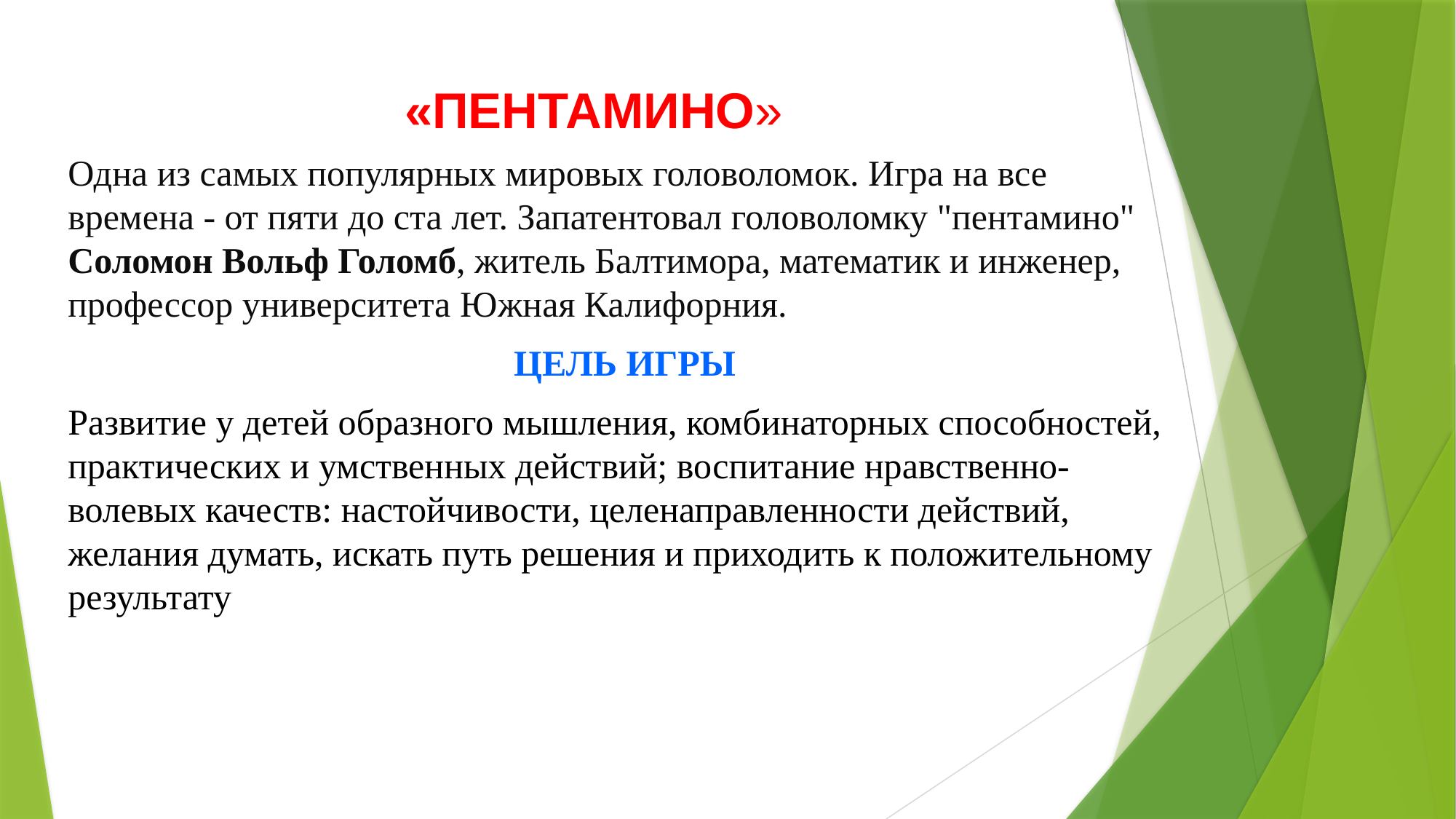

# «ПЕНТАМИНО»
Одна из самых популярных мировых головоломок. Игра на все времена - от пяти до ста лет. Запатентовал головоломку "пентамино" Соломон Вольф Голомб, житель Балтимора, математик и инженер, профессор университета Южная Калифорния.
ЦЕЛЬ ИГРЫ
Развитие у детей образного мышления, комбинаторных способностей, практических и умственных действий; воспитание нравственно-волевых качеств: настойчивости, целенаправленности действий, желания думать, искать путь решения и приходить к положительному результату